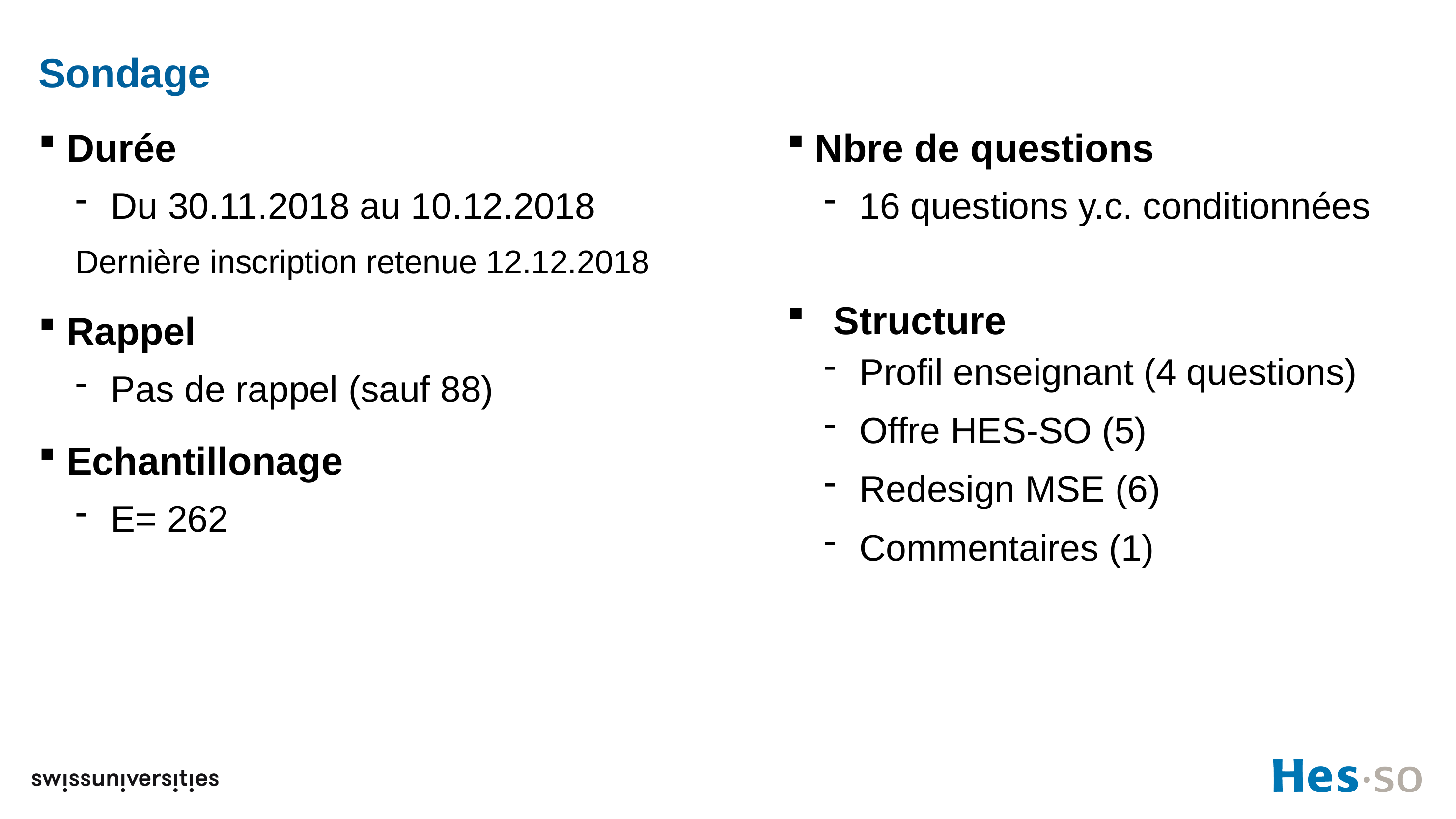

# Sondage
Durée
Du 30.11.2018 au 10.12.2018
Dernière inscription retenue 12.12.2018
Rappel
Pas de rappel (sauf 88)
Echantillonage
E= 262

Nbre de questions
16 questions y.c. conditionnées

Structure
Profil enseignant (4 questions)
Offre HES-SO (5)
Redesign MSE (6)
Commentaires (1)